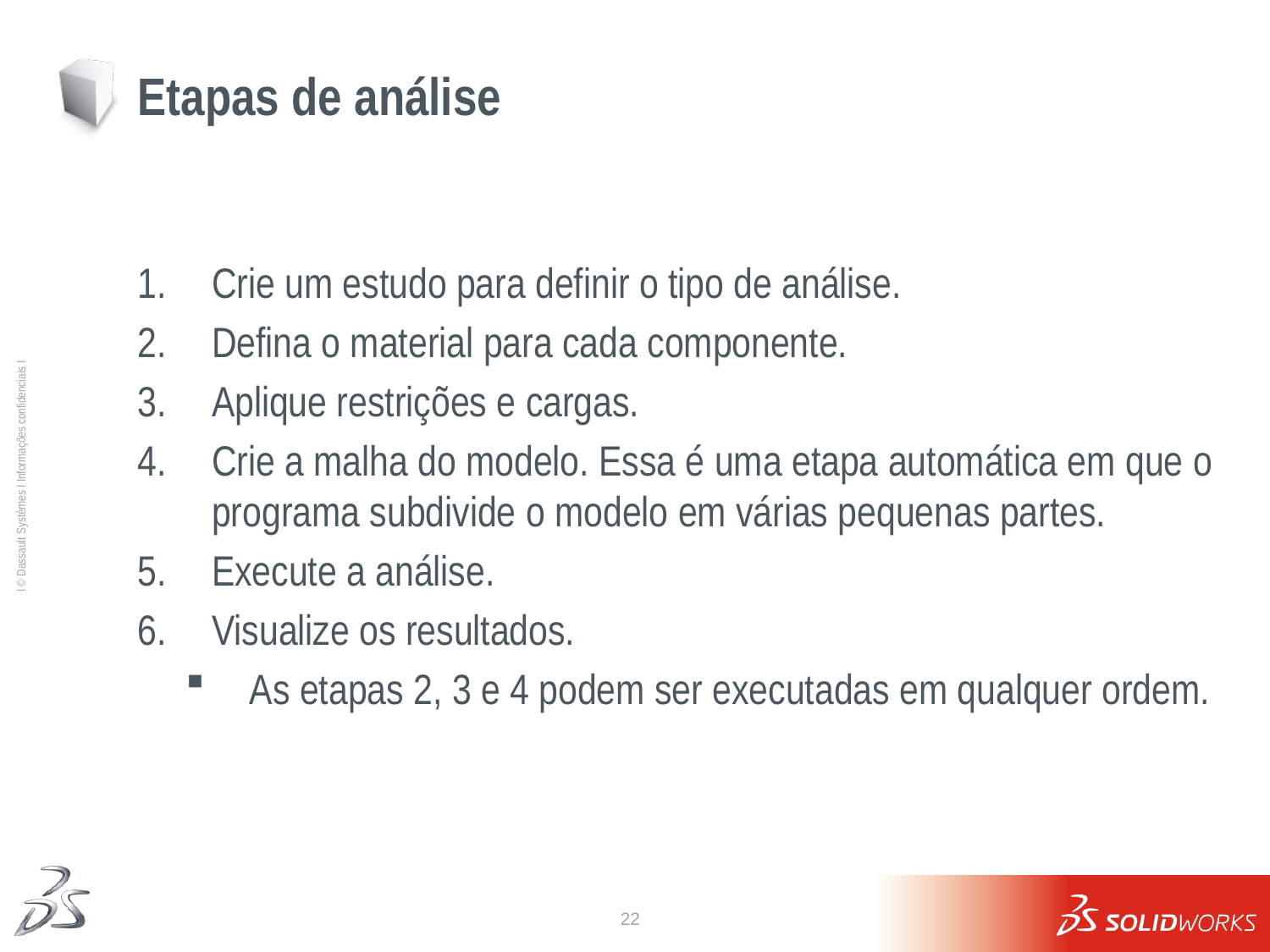

# Etapas de análise
Crie um estudo para definir o tipo de análise.
Defina o material para cada componente.
Aplique restrições e cargas.
Crie a malha do modelo. Essa é uma etapa automática em que o programa subdivide o modelo em várias pequenas partes.
Execute a análise.
Visualize os resultados.
As etapas 2, 3 e 4 podem ser executadas em qualquer ordem.